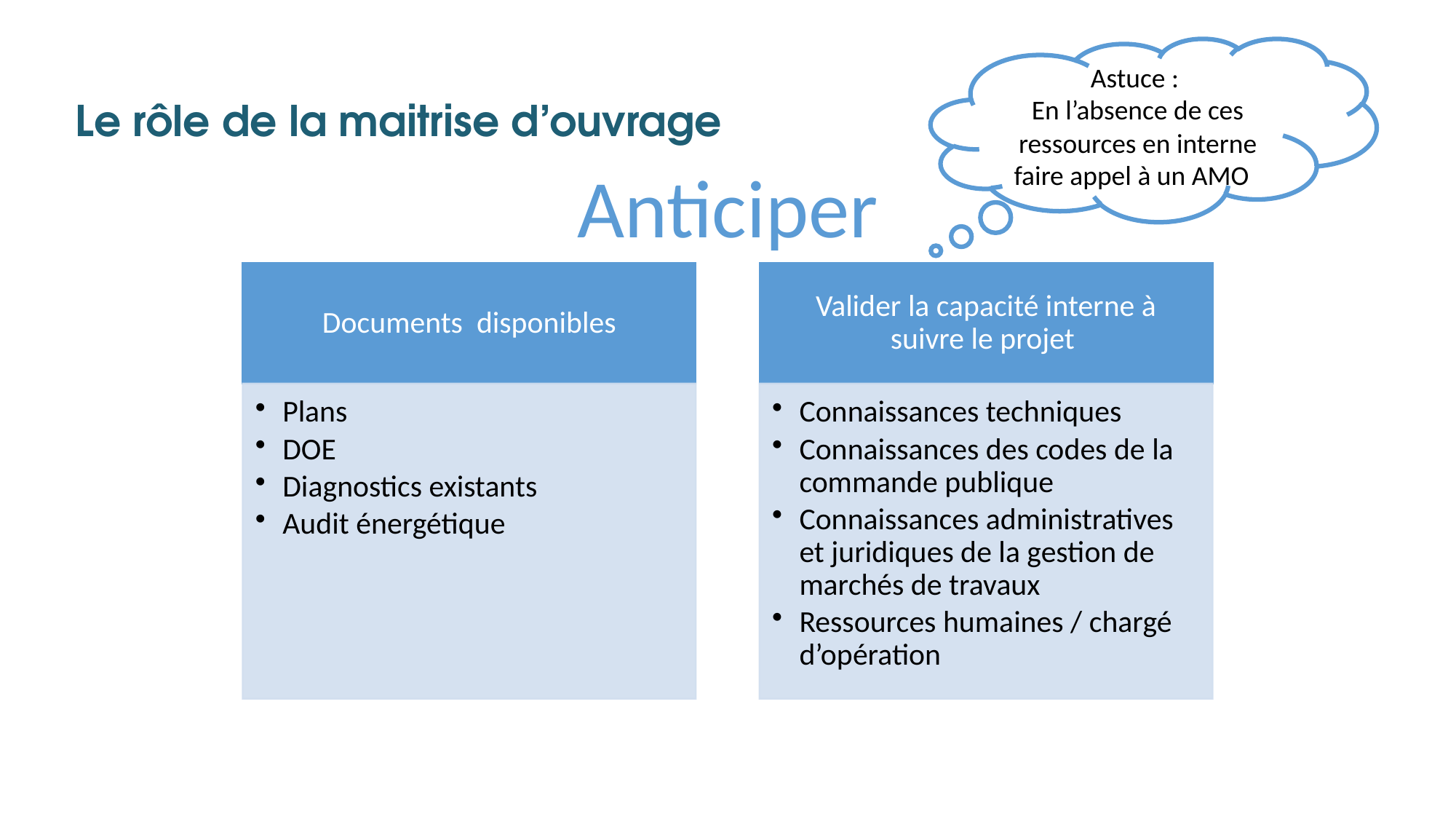

Astuce :
En l’absence de ces ressources en interne faire appel à un AMO
# Le rôle de la maitrise d’ouvrage
Anticiper
Documents  disponibles
Plans
DOE
Diagnostics existants
Audit énergétique
Valider la capacité interne à suivre le projet
Connaissances techniques
Connaissances des codes de la commande publique
Connaissances administratives et juridiques de la gestion de marchés de travaux
Ressources humaines / chargé d’opération
8